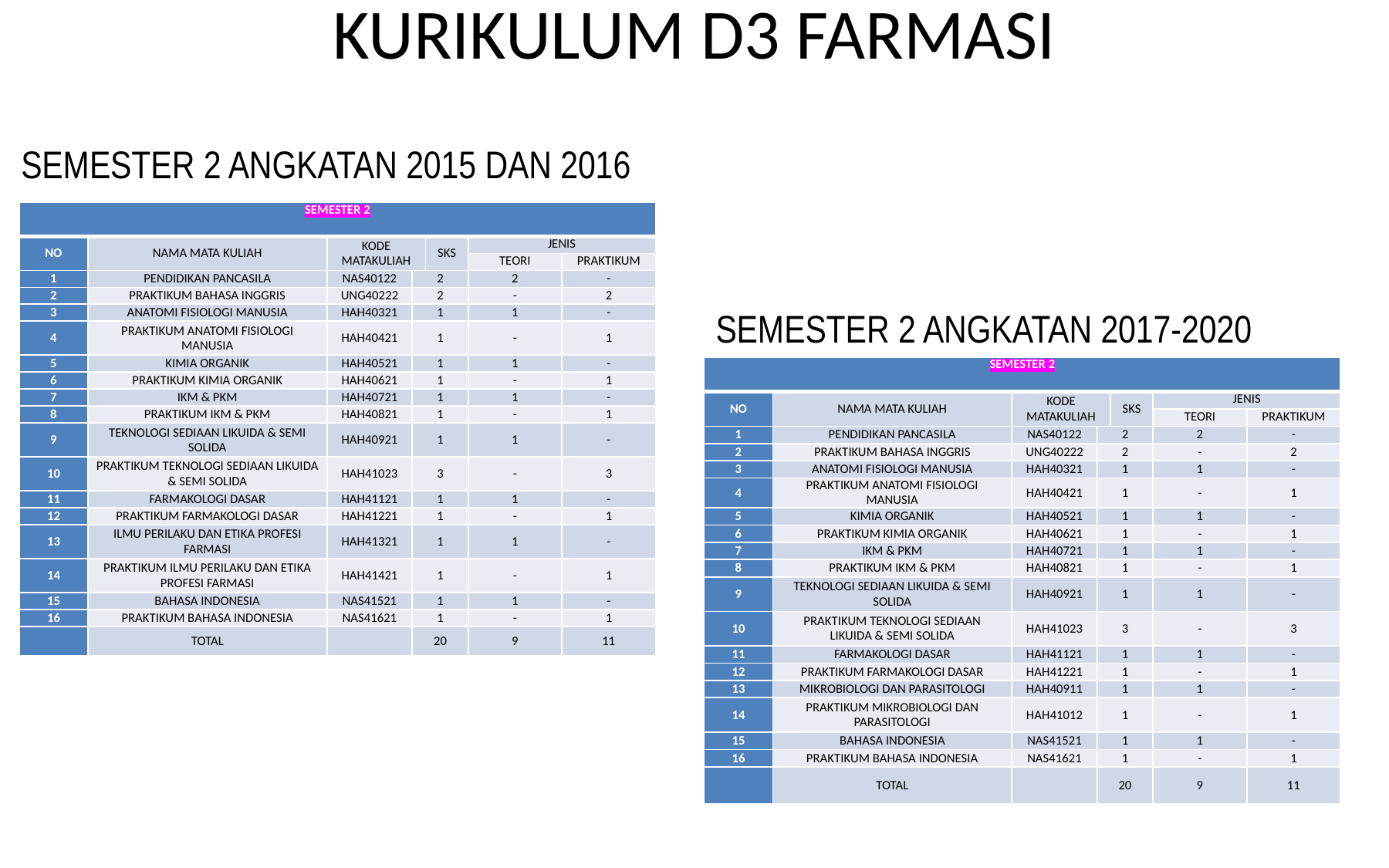

KURIKULUM D3 FARMASI

SEMESTER 2 ANGKATAN 2015 DAN 2016
| SEMESTER 2 |  |  |  |  |  |  |
| --- | --- | --- | --- | --- | --- | --- |
| NO | NAMA MATA KULIAH | KODE MATAKULIAH |  | SKS | JENIS |  |
|  |  |  |  |  | TEORI | PRAKTIKUM |
| 1 | PENDIDIKAN PANCASILA | NAS40122 | 2 |  | 2 | - |
| 2 | PRAKTIKUM BAHASA INGGRIS | UNG40222 | 2 |  | - | 2 |
| 3 | ANATOMI FISIOLOGI MANUSIA | HAH40321 | 1 |  | 1 | - |
| 4 | PRAKTIKUM ANATOMI FISIOLOGI MANUSIA | HAH40421 | 1 |  | - | 1 |
| 5 | KIMIA ORGANIK | HAH40521 | 1 |  | 1 | - |
| 6 | PRAKTIKUM KIMIA ORGANIK | HAH40621 | 1 |  | - | 1 |
| 7 | IKM & PKM | HAH40721 | 1 |  | 1 | - |
| 8 | PRAKTIKUM IKM & PKM | HAH40821 | 1 |  | - | 1 |
| 9 | TEKNOLOGI SEDIAAN LIKUIDA & SEMI SOLIDA | HAH40921 | 1 |  | 1 | - |
| 10 | PRAKTIKUM TEKNOLOGI SEDIAAN LIKUIDA & SEMI SOLIDA | HAH41023 | 3 |  | - | 3 |
| 11 | FARMAKOLOGI DASAR | HAH41121 | 1 |  | 1 | - |
| 12 | PRAKTIKUM FARMAKOLOGI DASAR | HAH41221 | 1 |  | - | 1 |
| 13 | ILMU PERILAKU DAN ETIKA PROFESI FARMASI | HAH41321 | 1 |  | 1 | - |
| 14 | PRAKTIKUM ILMU PERILAKU DAN ETIKA PROFESI FARMASI | HAH41421 | 1 |  | - | 1 |
| 15 | BAHASA INDONESIA | NAS41521 | 1 |  | 1 | - |
| 16 | PRAKTIKUM BAHASA INDONESIA | NAS41621 | 1 |  | - | 1 |
|  | TOTAL |  | 20 |  | 9 | 11 |
SEMESTER 2 ANGKATAN 2017-2020
| SEMESTER 2 |  |  |  |  |  |  |
| --- | --- | --- | --- | --- | --- | --- |
| NO | NAMA MATA KULIAH | KODE MATAKULIAH |  | SKS | JENIS |  |
|  |  |  |  |  | TEORI | PRAKTIKUM |
| 1 | PENDIDIKAN PANCASILA | NAS40122 | 2 |  | 2 | - |
| 2 | PRAKTIKUM BAHASA INGGRIS | UNG40222 | 2 |  | - | 2 |
| 3 | ANATOMI FISIOLOGI MANUSIA | HAH40321 | 1 |  | 1 | - |
| 4 | PRAKTIKUM ANATOMI FISIOLOGI MANUSIA | HAH40421 | 1 |  | - | 1 |
| 5 | KIMIA ORGANIK | HAH40521 | 1 |  | 1 | - |
| 6 | PRAKTIKUM KIMIA ORGANIK | HAH40621 | 1 |  | - | 1 |
| 7 | IKM & PKM | HAH40721 | 1 |  | 1 | - |
| 8 | PRAKTIKUM IKM & PKM | HAH40821 | 1 |  | - | 1 |
| 9 | TEKNOLOGI SEDIAAN LIKUIDA & SEMI SOLIDA | HAH40921 | 1 |  | 1 | - |
| 10 | PRAKTIKUM TEKNOLOGI SEDIAAN LIKUIDA & SEMI SOLIDA | HAH41023 | 3 |  | - | 3 |
| 11 | FARMAKOLOGI DASAR | HAH41121 | 1 |  | 1 | - |
| 12 | PRAKTIKUM FARMAKOLOGI DASAR | HAH41221 | 1 |  | - | 1 |
| 13 | MIKROBIOLOGI DAN PARASITOLOGI | HAH40911 | 1 |  | 1 | - |
| 14 | PRAKTIKUM MIKROBIOLOGI DAN PARASITOLOGI | HAH41012 | 1 |  | - | 1 |
| 15 | BAHASA INDONESIA | NAS41521 | 1 |  | 1 | - |
| 16 | PRAKTIKUM BAHASA INDONESIA | NAS41621 | 1 |  | - | 1 |
|  | TOTAL |  | 20 |  | 9 | 11 |